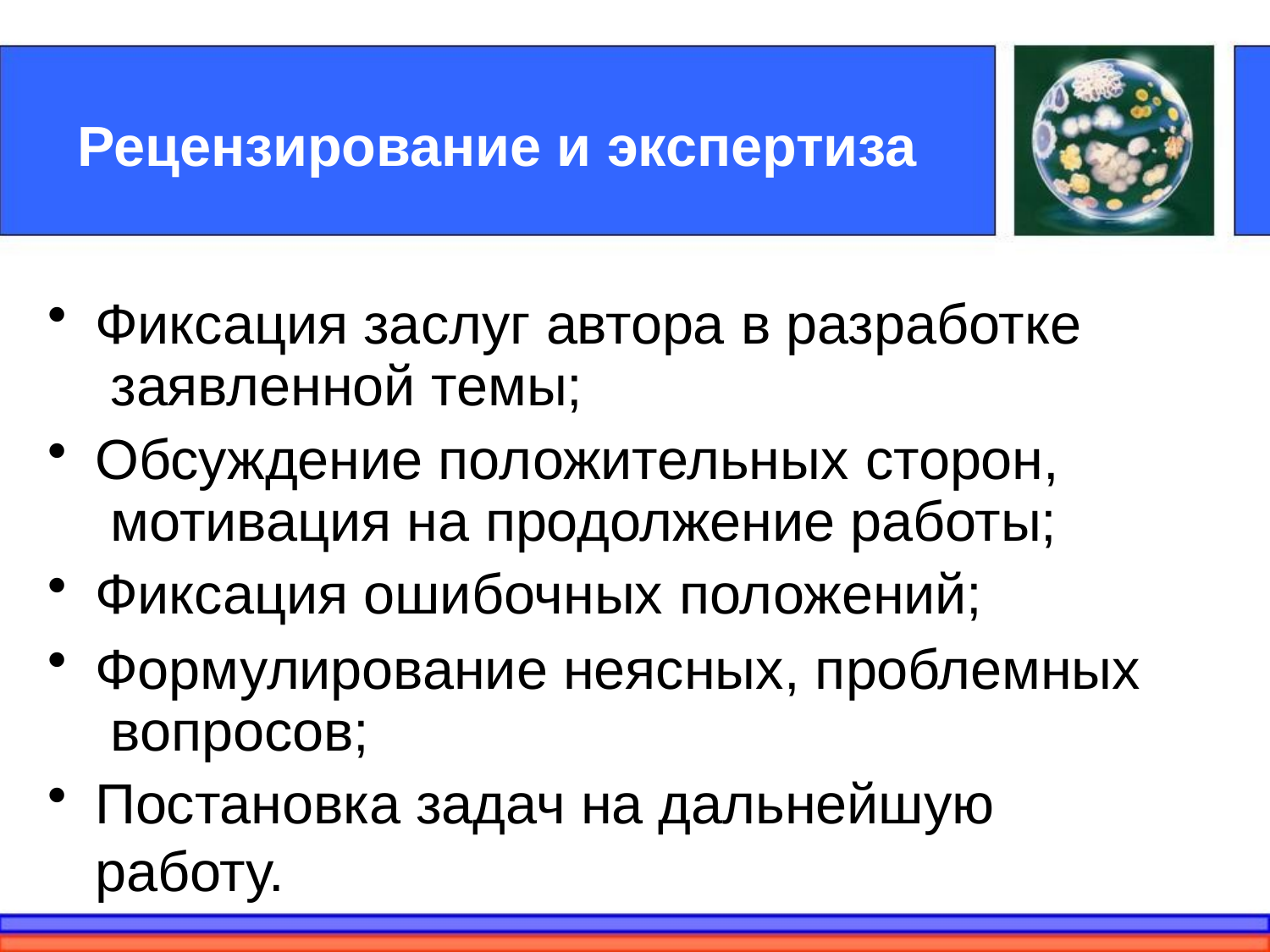

Рецензирование и экспертиза

Фиксация заслуг автора в разработке  заявленной темы;
Обсуждение положительных сторон,  мотивация на продолжение работы;
Фиксация ошибочных положений;
Формулирование неясных, проблемных  вопросов;
Постановка задач на дальнейшую работу.